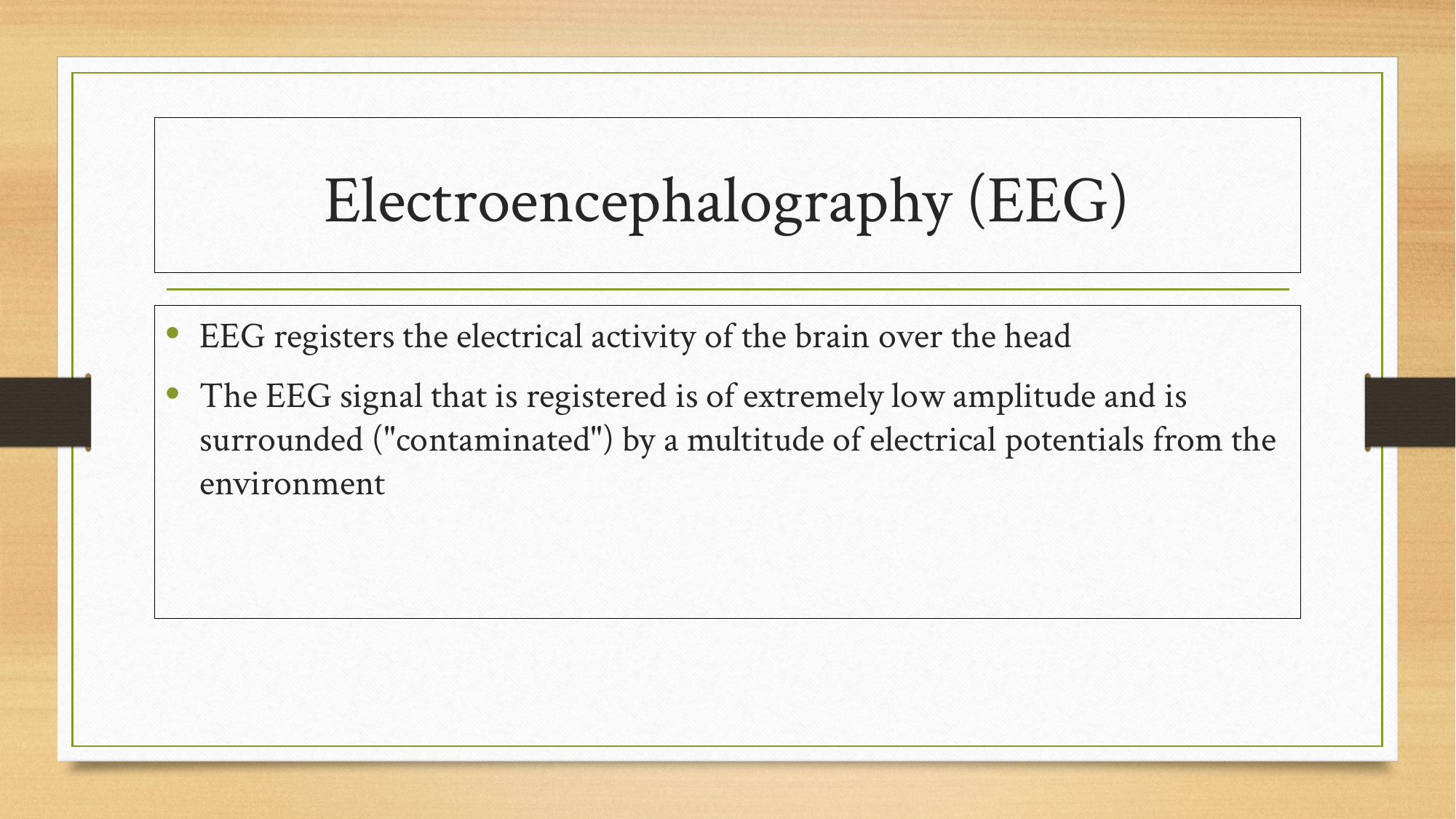

# Electroencephalography (EEG)
EEG registers the electrical activity of the brain over the head
The EEG signal that is registered is of extremely low amplitude and is surrounded ("contaminated") by a multitude of electrical potentials from the environment